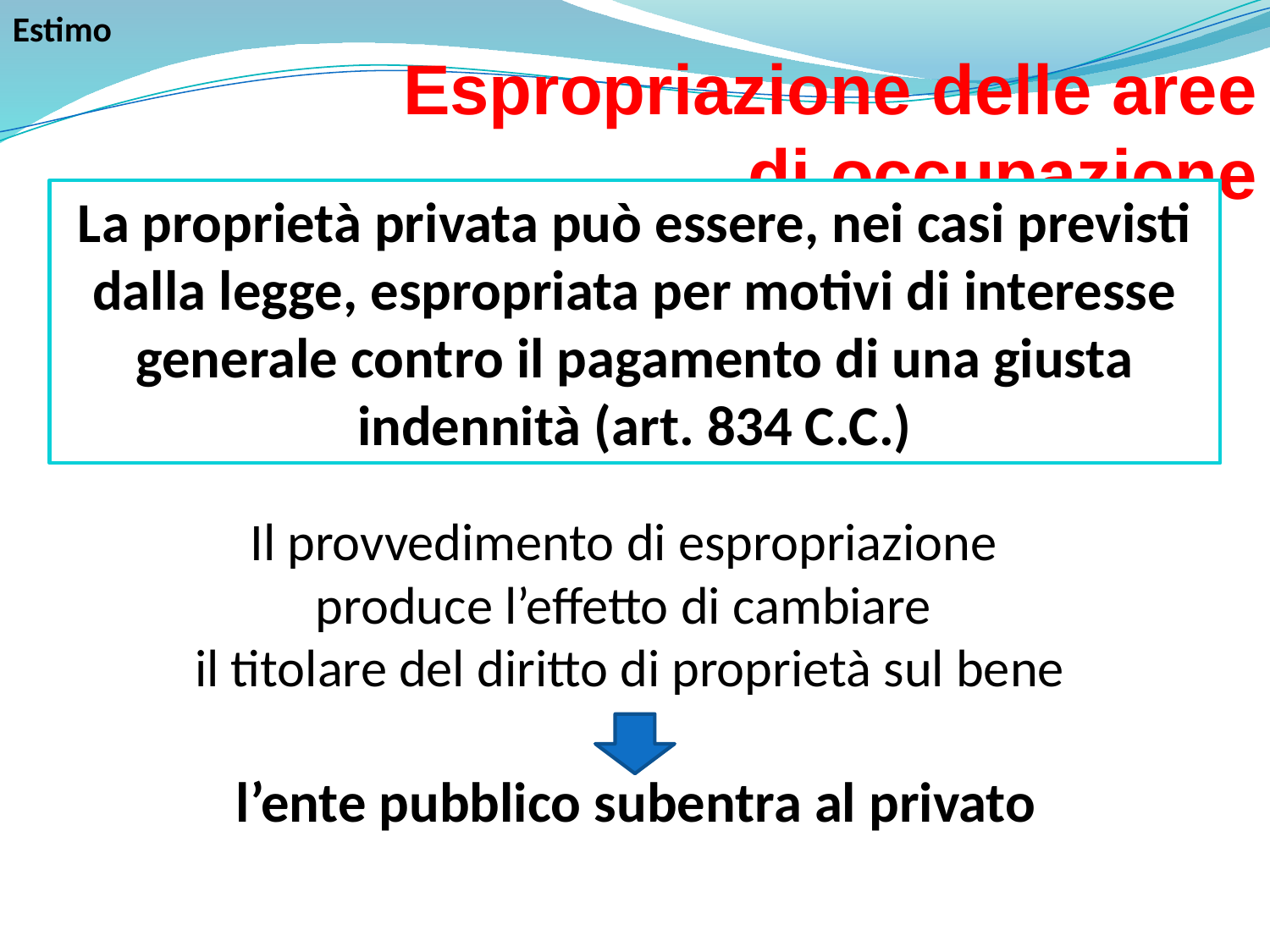

Estimo
Espropriazione delle aree di occupazione
La proprietà privata può essere, nei casi previsti dalla legge, espropriata per motivi di interesse generale contro il pagamento di una giusta indennità (art. 834 C.C.)
Il provvedimento di espropriazione
produce l’effetto di cambiare
il titolare del diritto di proprietà sul bene

 l’ente pubblico subentra al privato